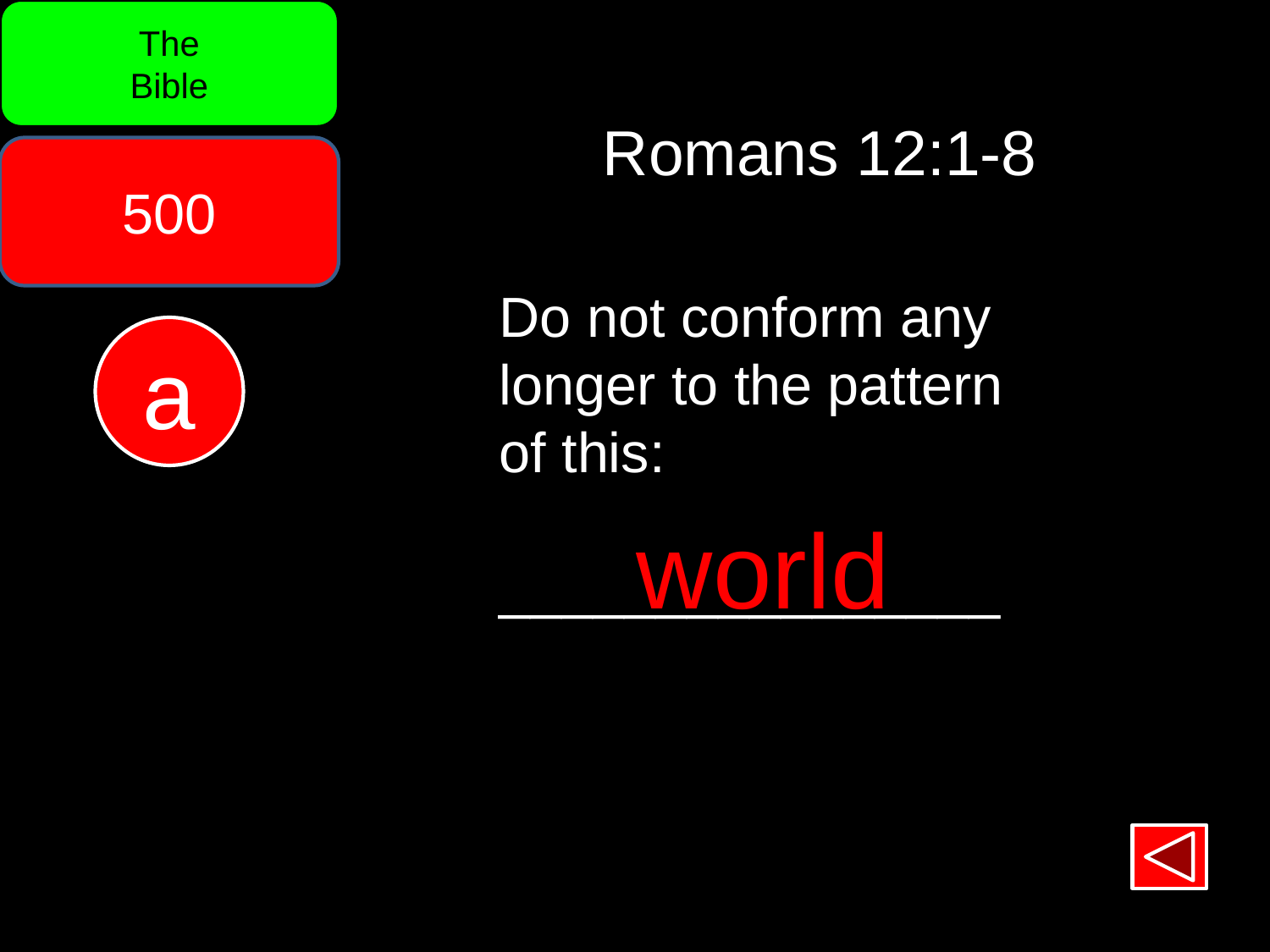

The
Bible
Romans 12:1-8
500
Do not conform any
longer to the pattern
of this:

________________
a
world